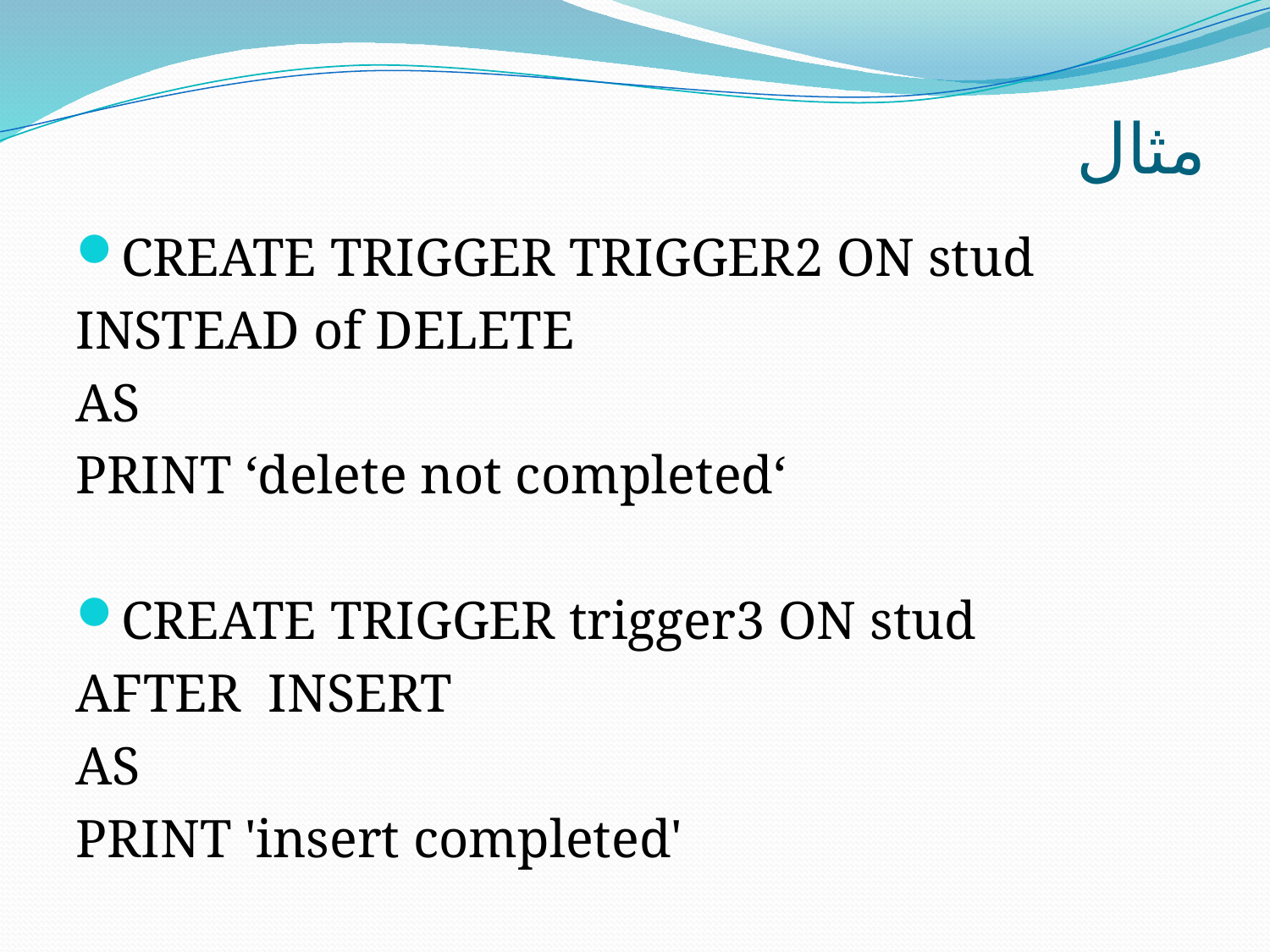

# مثال
CREATE TRIGGER TRIGGER2 ON stud
INSTEAD of DELETE
AS
PRINT ‘delete not completed‘

CREATE TRIGGER trigger3 ON stud
AFTER  INSERT
AS
PRINT 'insert completed'